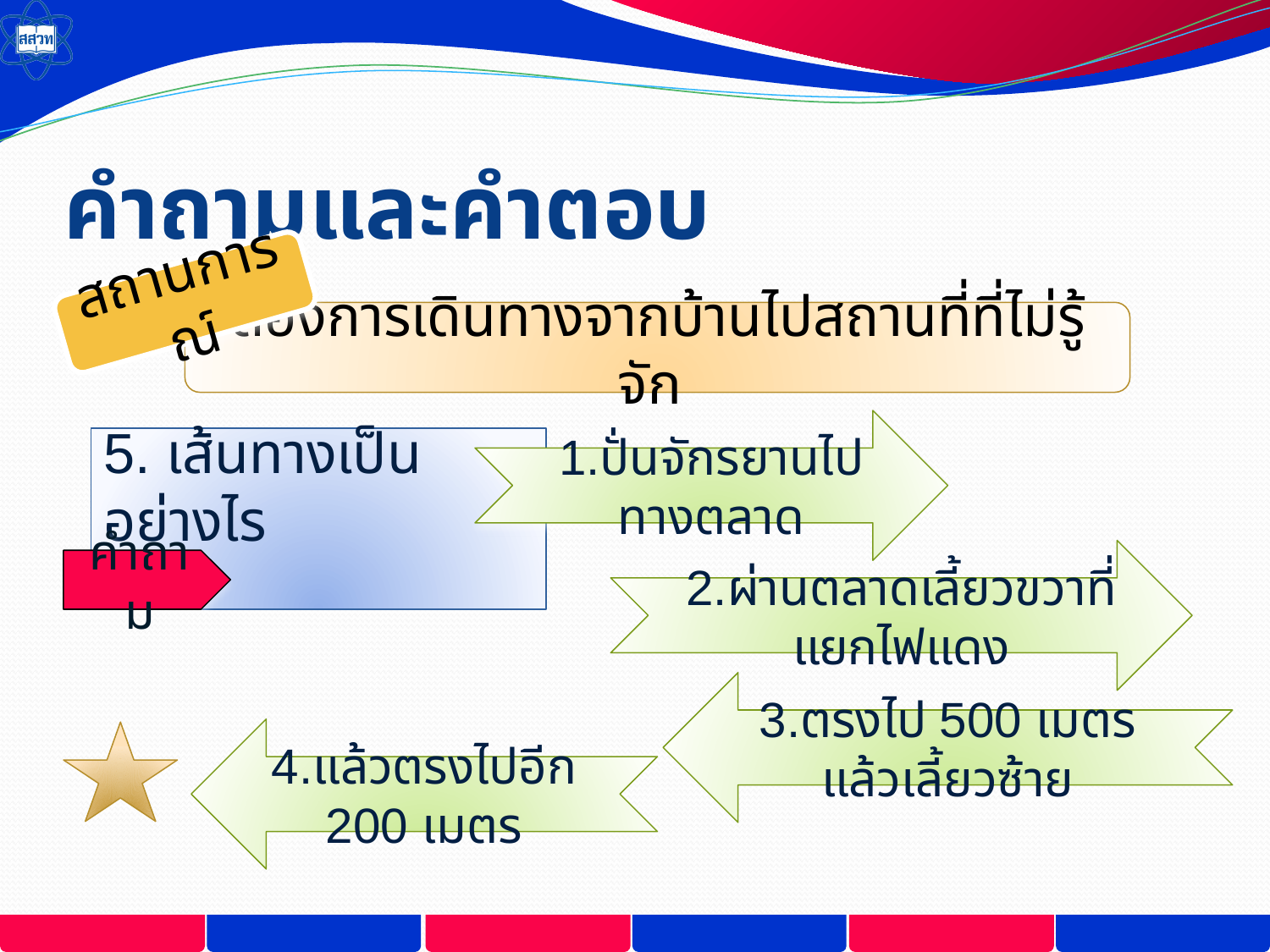

# คำถามและคำตอบ
สถานการณ์

ต้องการเดินทางจากบ้านไปสถานที่ที่ไม่รู้จัก
1.ปั่นจักรยานไปทางตลาด

5. เส้นทางเป็นอย่างไร

2.ผ่านตลาดเลี้ยวขวาที่แยกไฟแดง
คำถาม
3.ตรงไป 500 เมตร แล้วเลี้ยวซ้าย
4.แล้วตรงไปอีก 200 เมตร